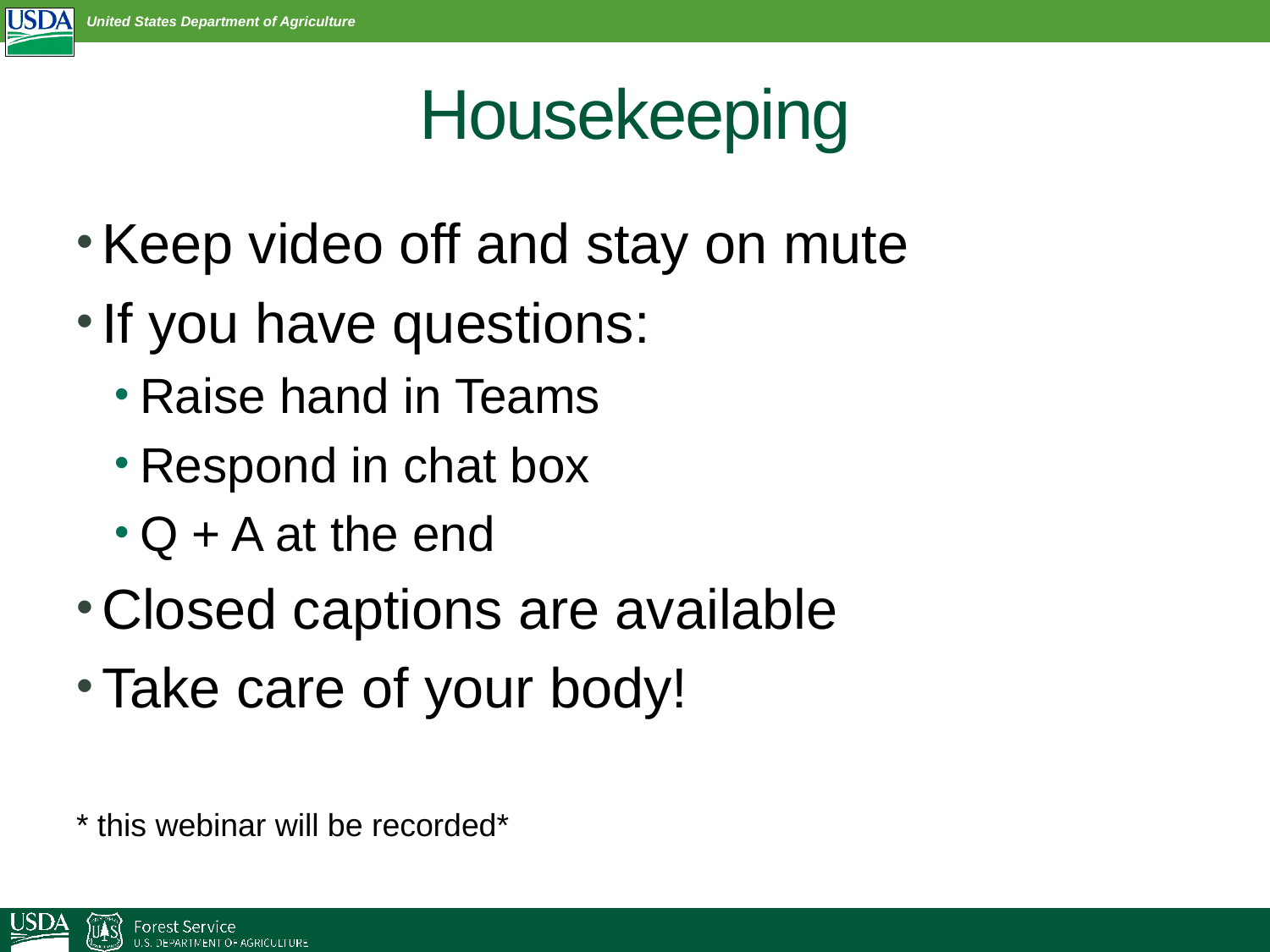

# Housekeeping
Keep video off and stay on mute
If you have questions:
Raise hand in Teams
Respond in chat box
Q + A at the end
Closed captions are available
Take care of your body!

* this webinar will be recorded*